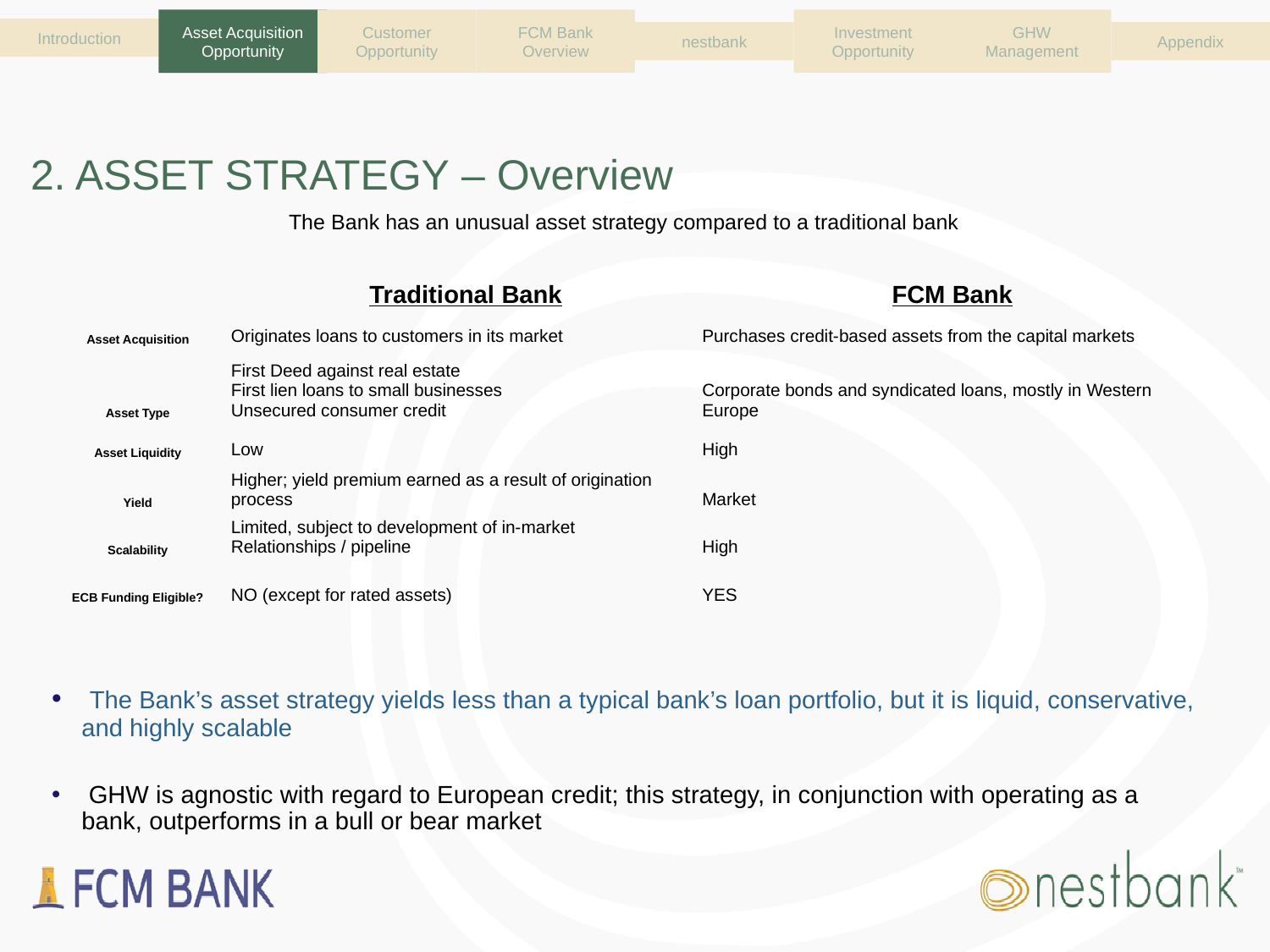

Asset Acquisition
Opportunity
Customer Opportunity
Introduction
FCM Bank Overview
Investment Opportunity
nestbank
GHW Management
Appendix
# 2. ASSET STRATEGY – Overview
The Bank has an unusual asset strategy compared to a traditional bank
|  | Traditional Bank | FCM Bank |
| --- | --- | --- |
| Asset Acquisition | Originates loans to customers in its market | Purchases credit-based assets from the capital markets |
| Asset Type | First Deed against real estate First lien loans to small businesses Unsecured consumer credit | Corporate bonds and syndicated loans, mostly in Western Europe |
| Asset Liquidity | Low | High |
| Yield | Higher; yield premium earned as a result of origination process | Market |
| Scalability | Limited, subject to development of in-market Relationships / pipeline | High |
| ECB Funding Eligible? | NO (except for rated assets) | YES |

 The Bank’s asset strategy yields less than a typical bank’s loan portfolio, but it is liquid, conservative, and highly scalable

 GHW is agnostic with regard to European credit; this strategy, in conjunction with operating as a bank, outperforms in a bull or bear market